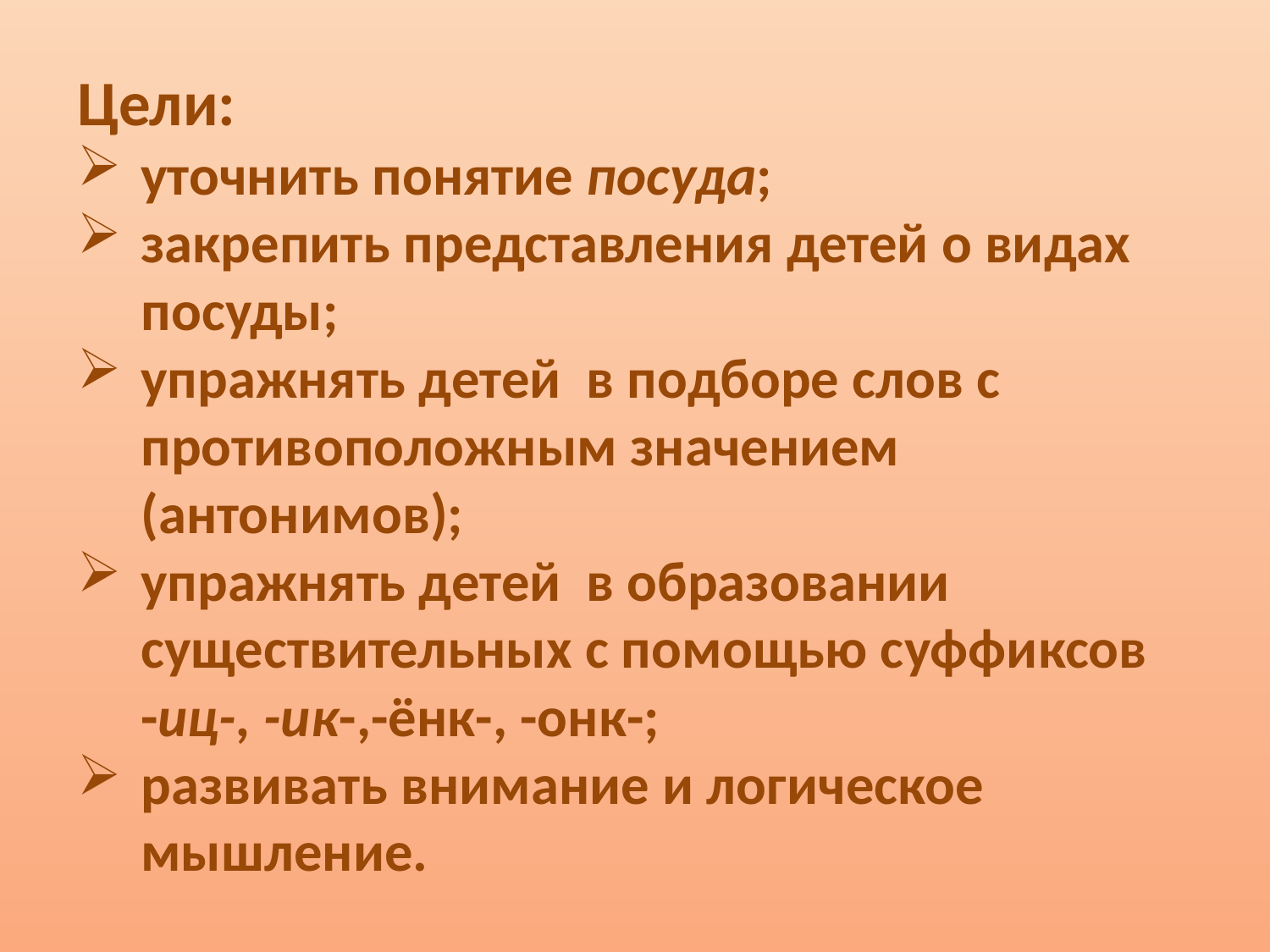

Цели:
уточнить понятие посуда;
закрепить представления детей о видах посуды;
упражнять детей  в подборе слов с противоположным значением (антонимов);
упражнять детей  в образовании существительных с помощью суффиксов   -иц-, -ик-,-ёнк-, -онк-;
развивать внимание и логическое мышление.